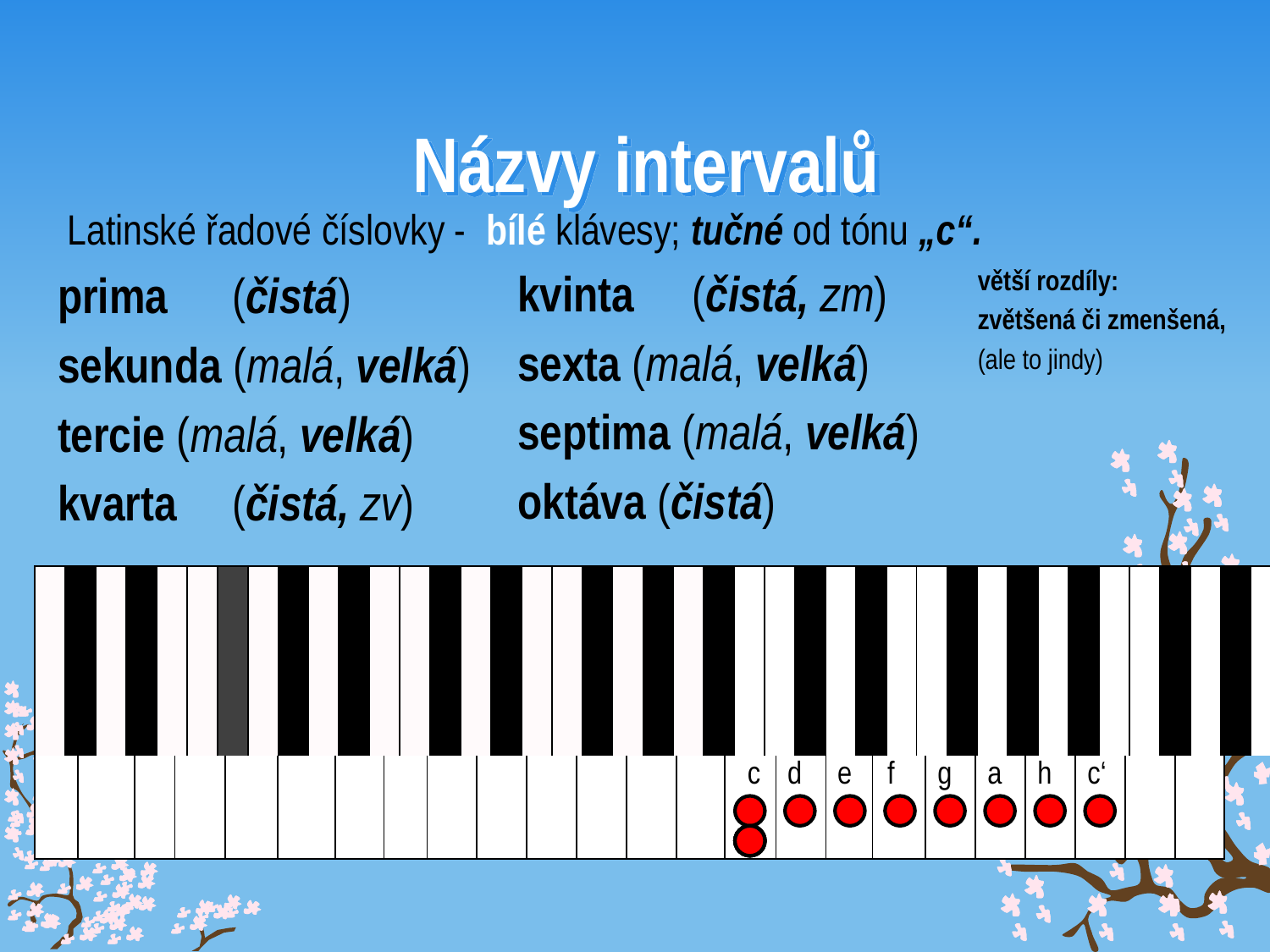

# Názvy intervalů
Latinské řadové číslovky -  bílé klávesy; tučné od tónu „c“.
kvinta	(čistá, zm)
sexta (malá, velká)
septima (malá, velká)
oktáva (čistá)
větší rozdíly:
zvětšená či zmenšená,
(ale to jindy)
prima	(čistá)
sekunda (malá, velká)
tercie (malá, velká)
kvarta	(čistá, zv)

|  |  |  |  |  |  |  |  |  |  |  |  |  |  |  |  |  |  |  |  |  |  |  |  |  |  |  |  |  |  |  |  |  |  |  |  |  |  |  |  |  |
| --- | --- | --- | --- | --- | --- | --- | --- | --- | --- | --- | --- | --- | --- | --- | --- | --- | --- | --- | --- | --- | --- | --- | --- | --- | --- | --- | --- | --- | --- | --- | --- | --- | --- | --- | --- | --- | --- | --- | --- | --- |
|  |  |  |  |  |  |  |  |  |  |  |  |  |  |  |  |  |  |  |  |  |  |  |  |
| --- | --- | --- | --- | --- | --- | --- | --- | --- | --- | --- | --- | --- | --- | --- | --- | --- | --- | --- | --- | --- | --- | --- | --- |
c
d
e
f
g
a
h
c‘